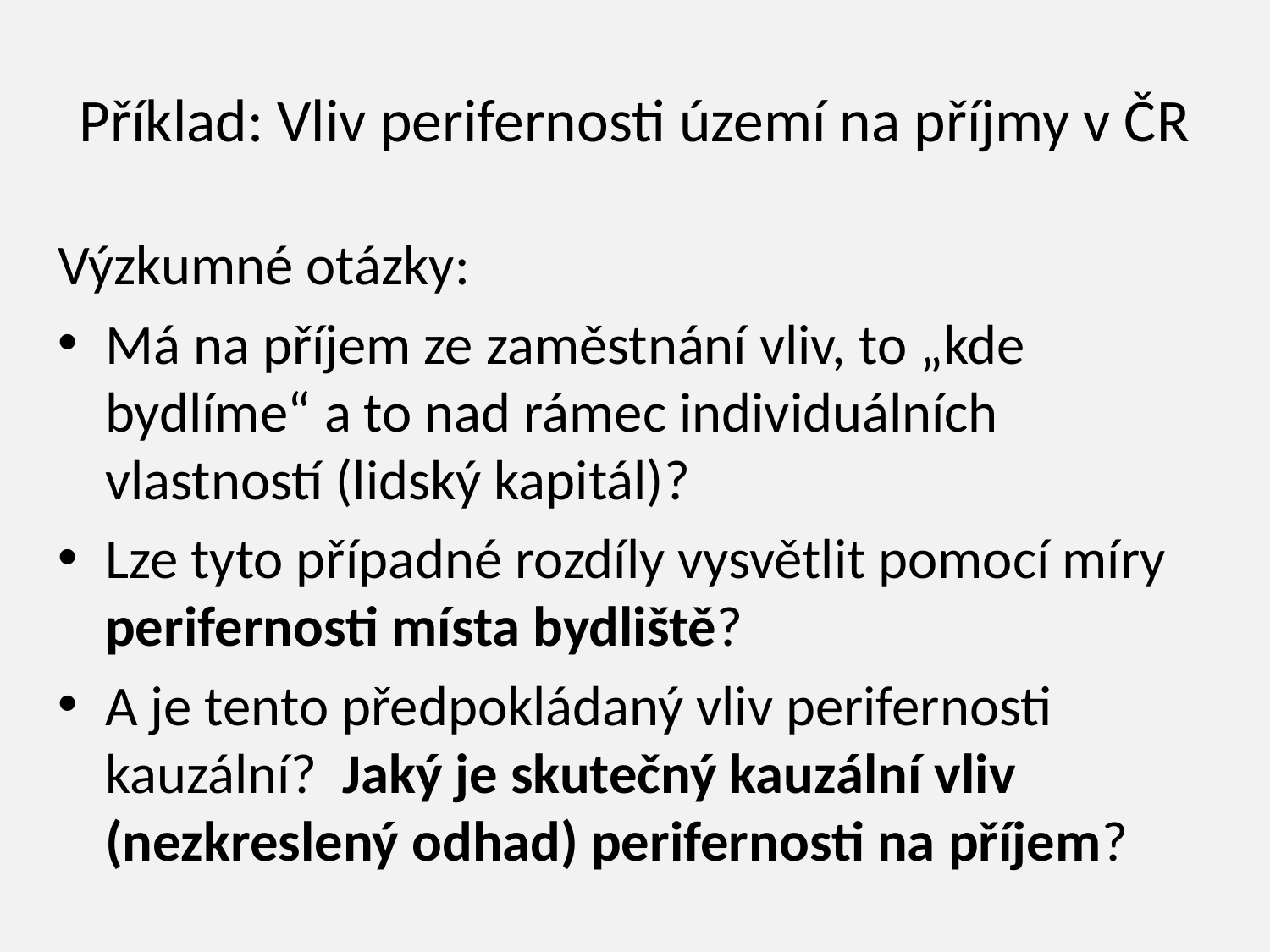

# Příklad: Vliv perifernosti území na příjmy v ČR
Výzkumné otázky:
Má na příjem ze zaměstnání vliv, to „kde bydlíme“ a to nad rámec individuálních vlastností (lidský kapitál)?
Lze tyto případné rozdíly vysvětlit pomocí míry perifernosti místa bydliště?
A je tento předpokládaný vliv perifernosti kauzální?  Jaký je skutečný kauzální vliv (nezkreslený odhad) perifernosti na příjem?